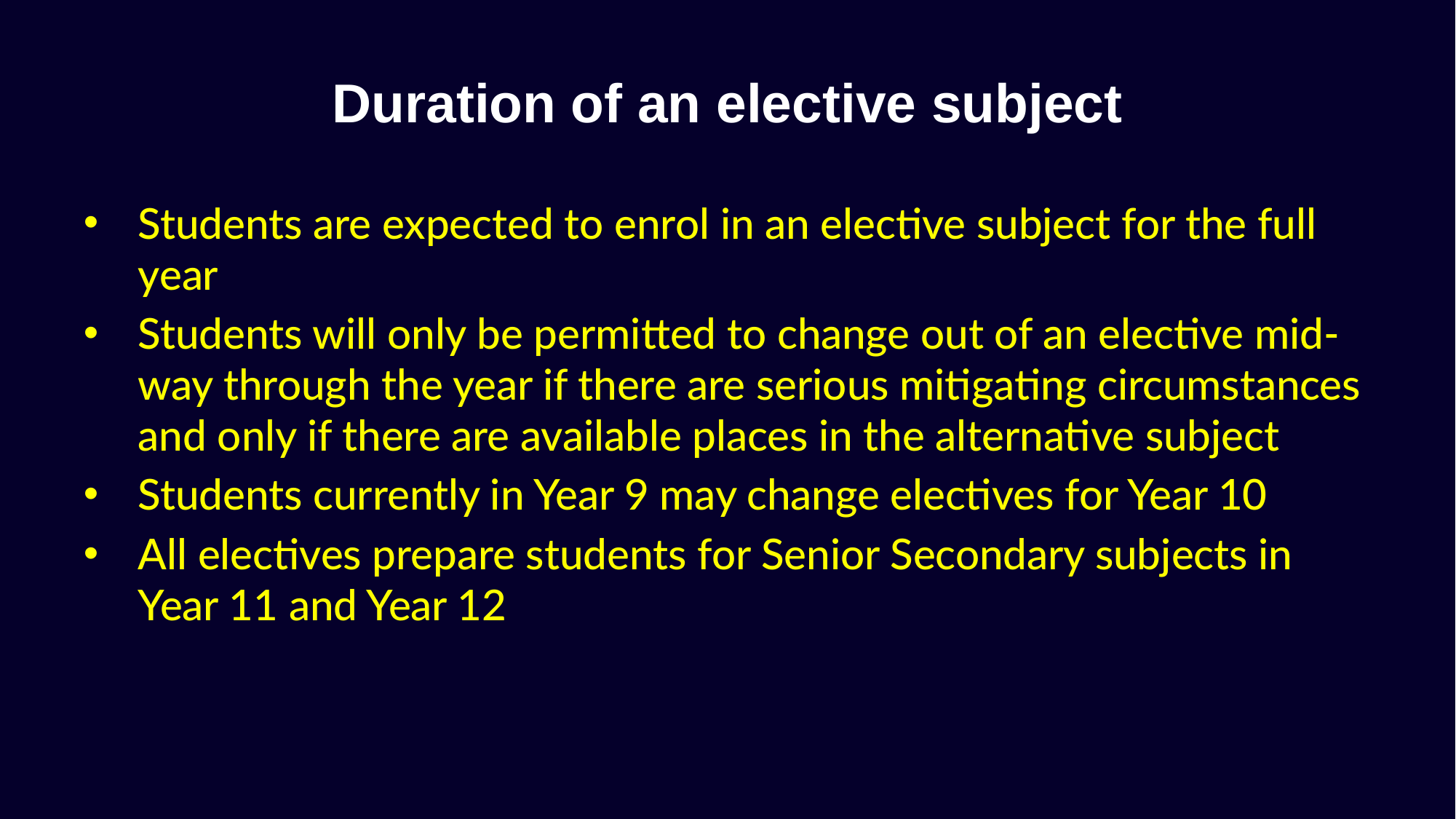

# Duration of an elective subject
Students are expected to enrol in an elective subject for the full year
Students will only be permitted to change out of an elective mid-way through the year if there are serious mitigating circumstances and only if there are available places in the alternative subject
Students currently in Year 9 may change electives for Year 10
All electives prepare students for Senior Secondary subjects in Year 11 and Year 12